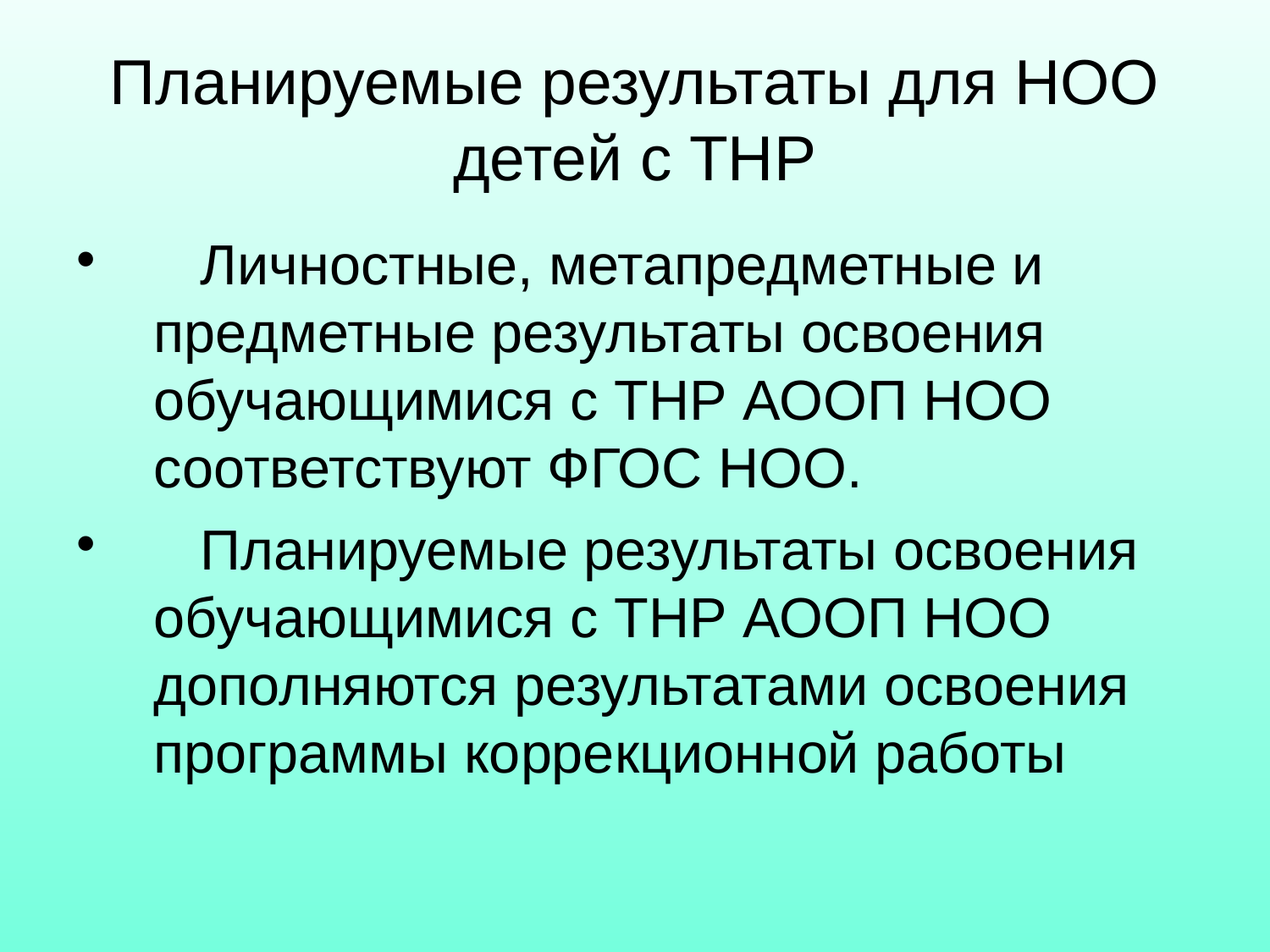

# Планируемые результаты для НОО детей с ТНР
   Личностные, метапредметные и предметные результаты освоения обучающимися с ТНР АООП НОО соответствуют ФГОС НОО.
   Планируемые результаты освоения обучающимися с ТНР АООП НОО дополняются результатами освоения программы коррекционной работы